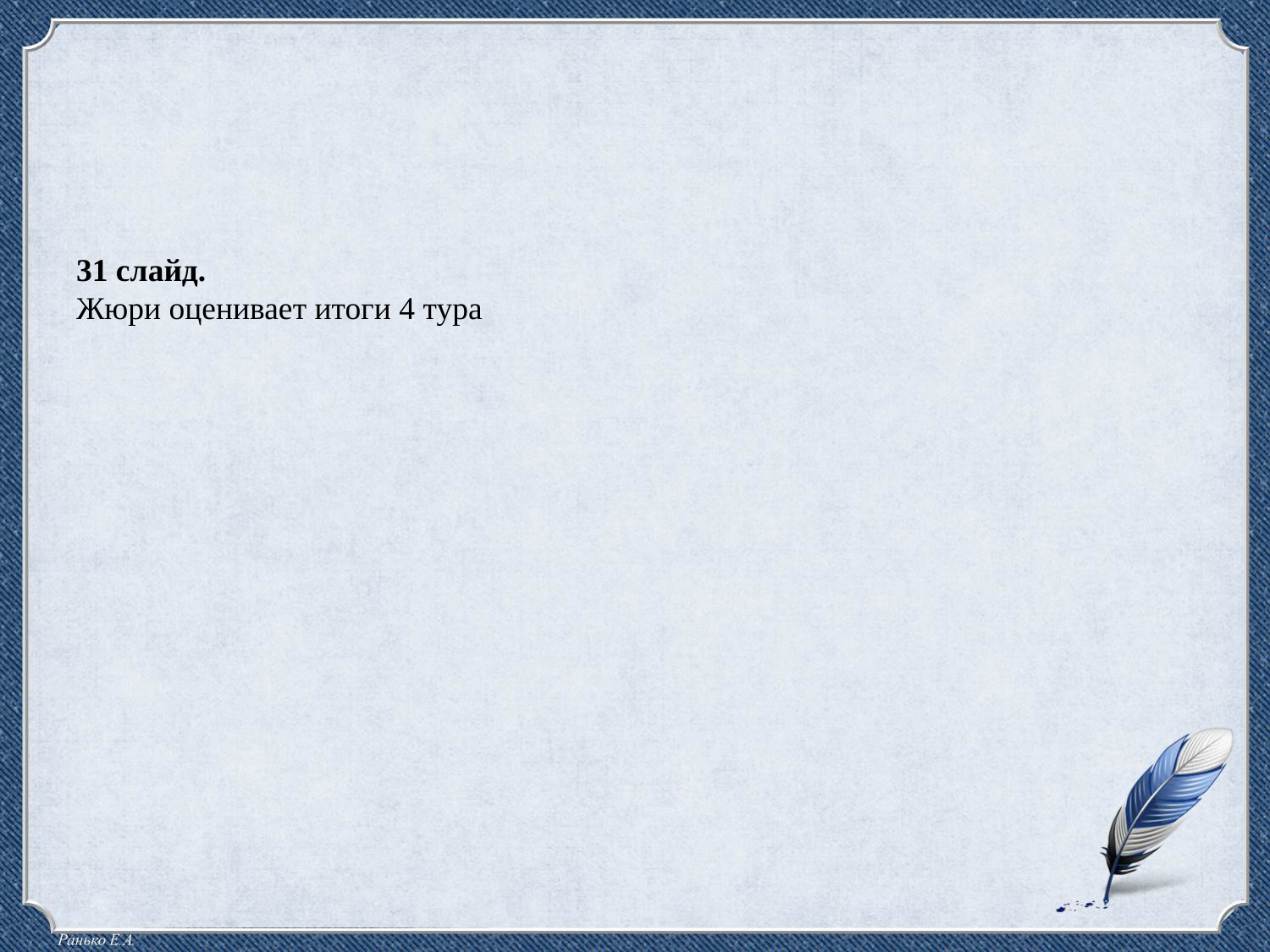

31 слайд.
Жюри оценивает итоги 4 тура